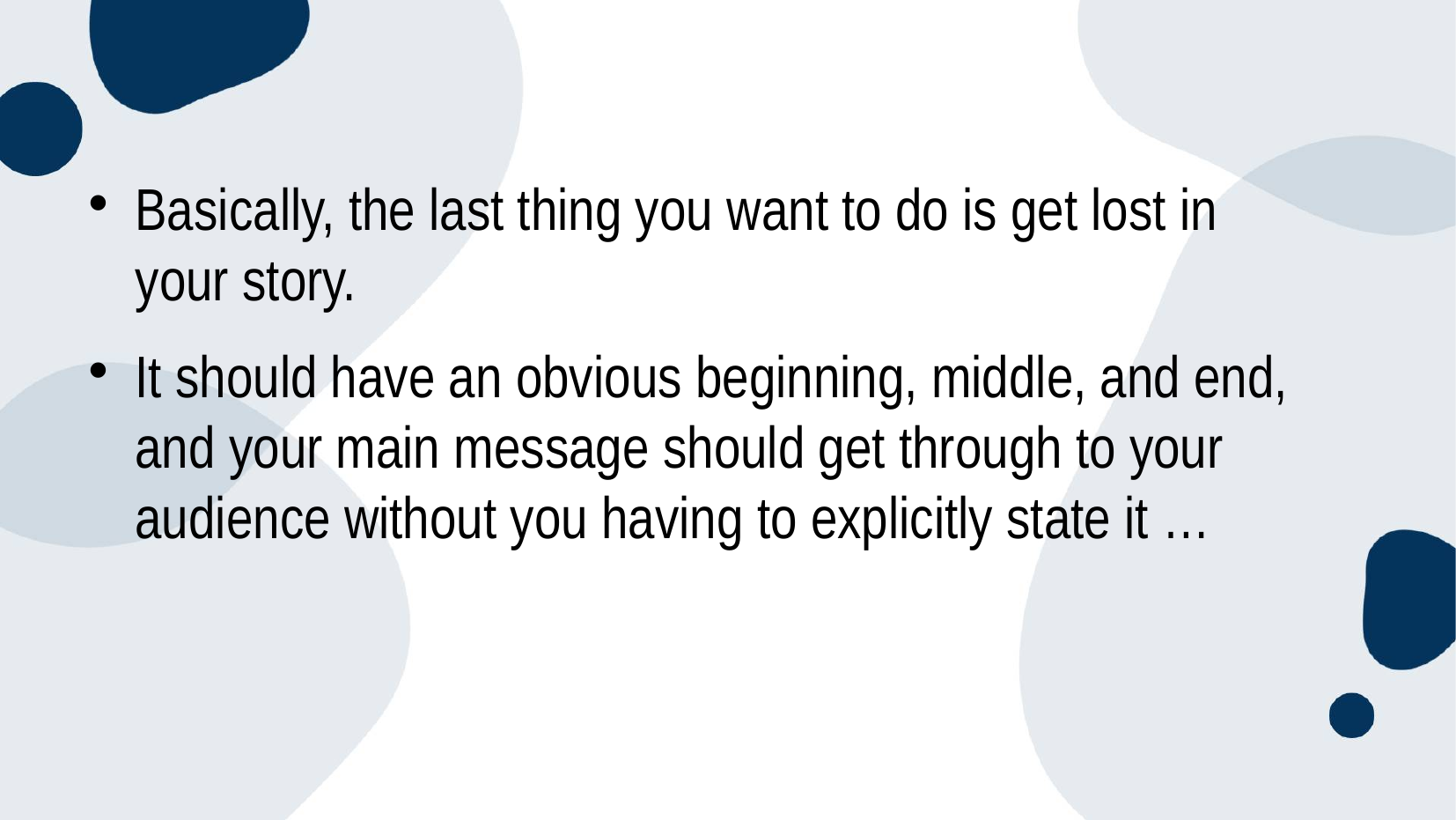

#
Basically, the last thing you want to do is get lost in      your story.
It should have an obvious beginning, middle, and end, and your main message should get through to your audience without you having to explicitly state it …